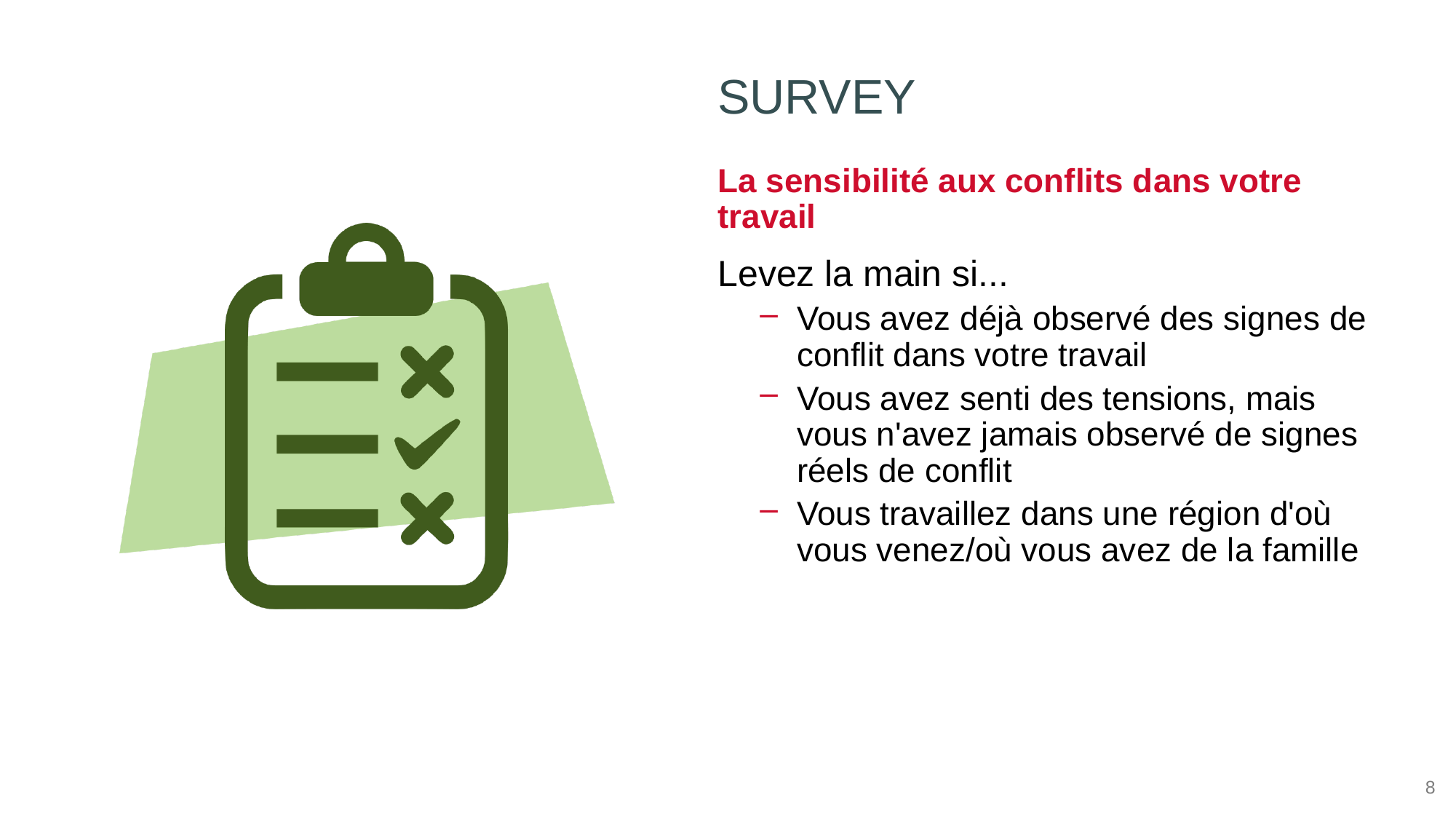

La sensibilité aux conflits dans votre travail
Levez la main si...
Vous avez déjà observé des signes de conflit dans votre travail
Vous avez senti des tensions, mais vous n'avez jamais observé de signes réels de conflit
Vous travaillez dans une région d'où vous venez/où vous avez de la famille

8